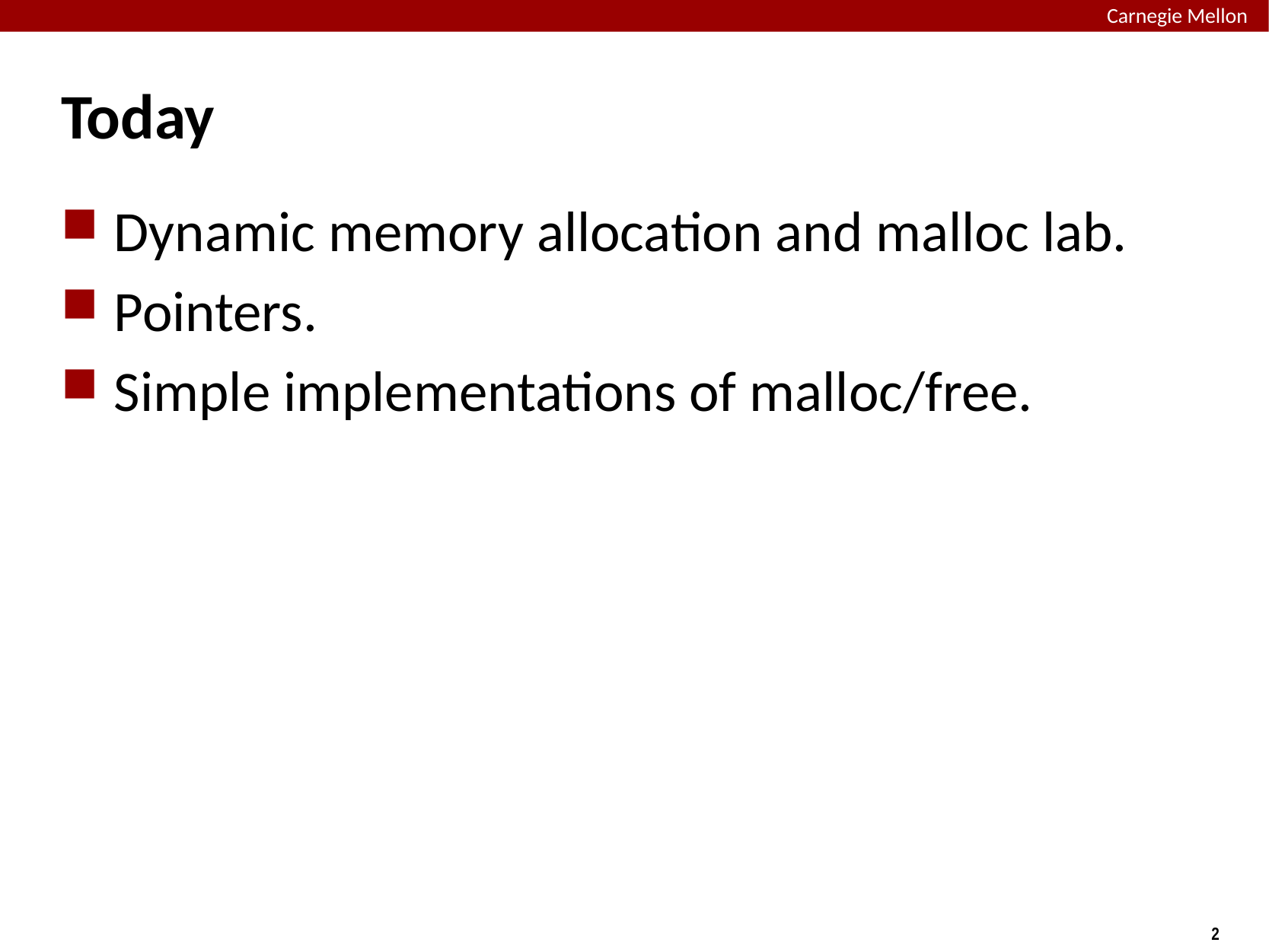

# Today
Dynamic memory allocation and malloc lab.
Pointers.
Simple implementations of malloc/free.